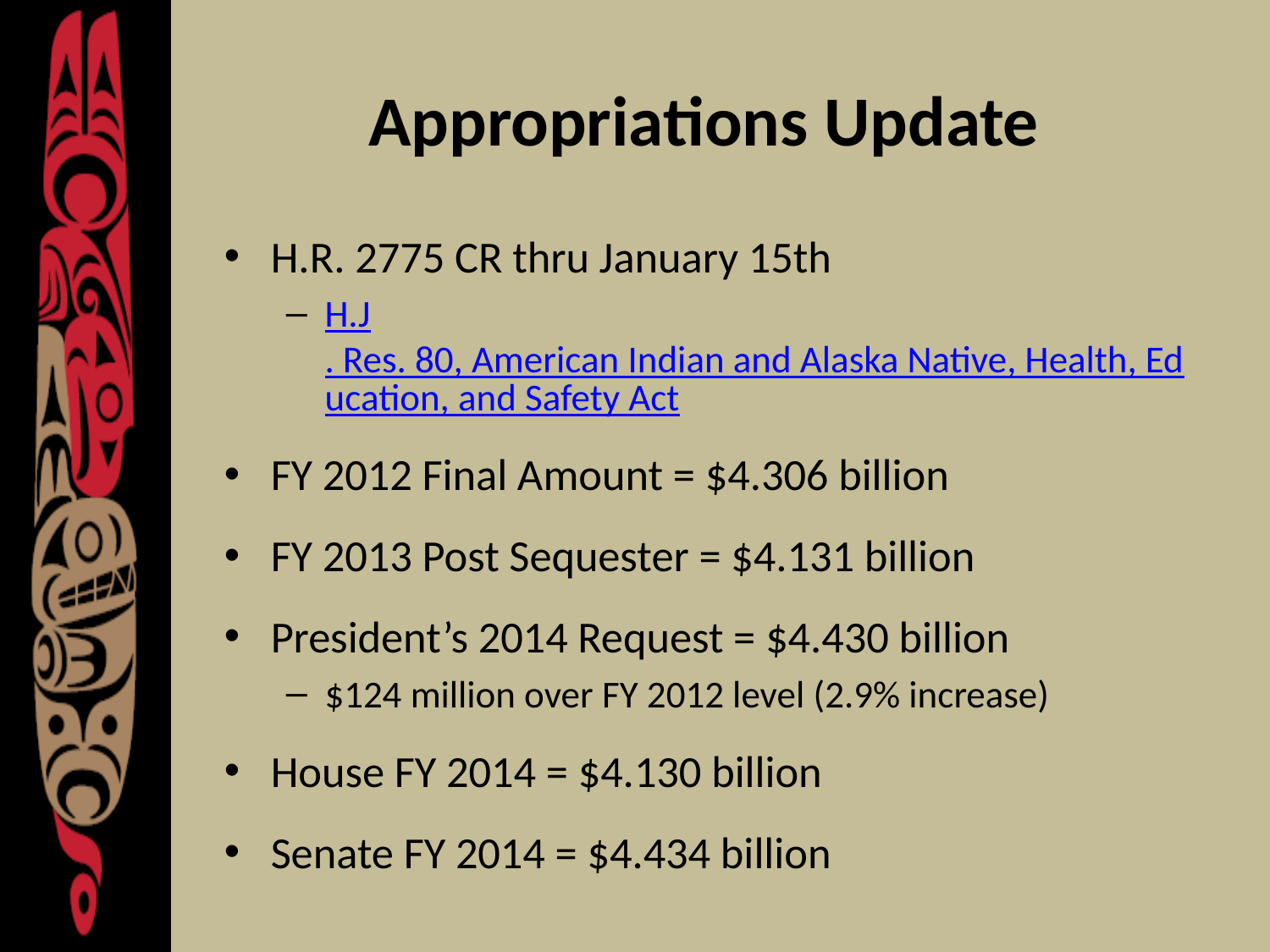

# Appropriations Update
H.R. 2775 CR thru January 15th
H.J. Res. 80, American Indian and Alaska Native, Health, Education, and Safety Act
FY 2012 Final Amount = $4.306 billion
FY 2013 Post Sequester = $4.131 billion
President’s 2014 Request = $4.430 billion
$124 million over FY 2012 level (2.9% increase)
House FY 2014 = $4.130 billion
Senate FY 2014 = $4.434 billion